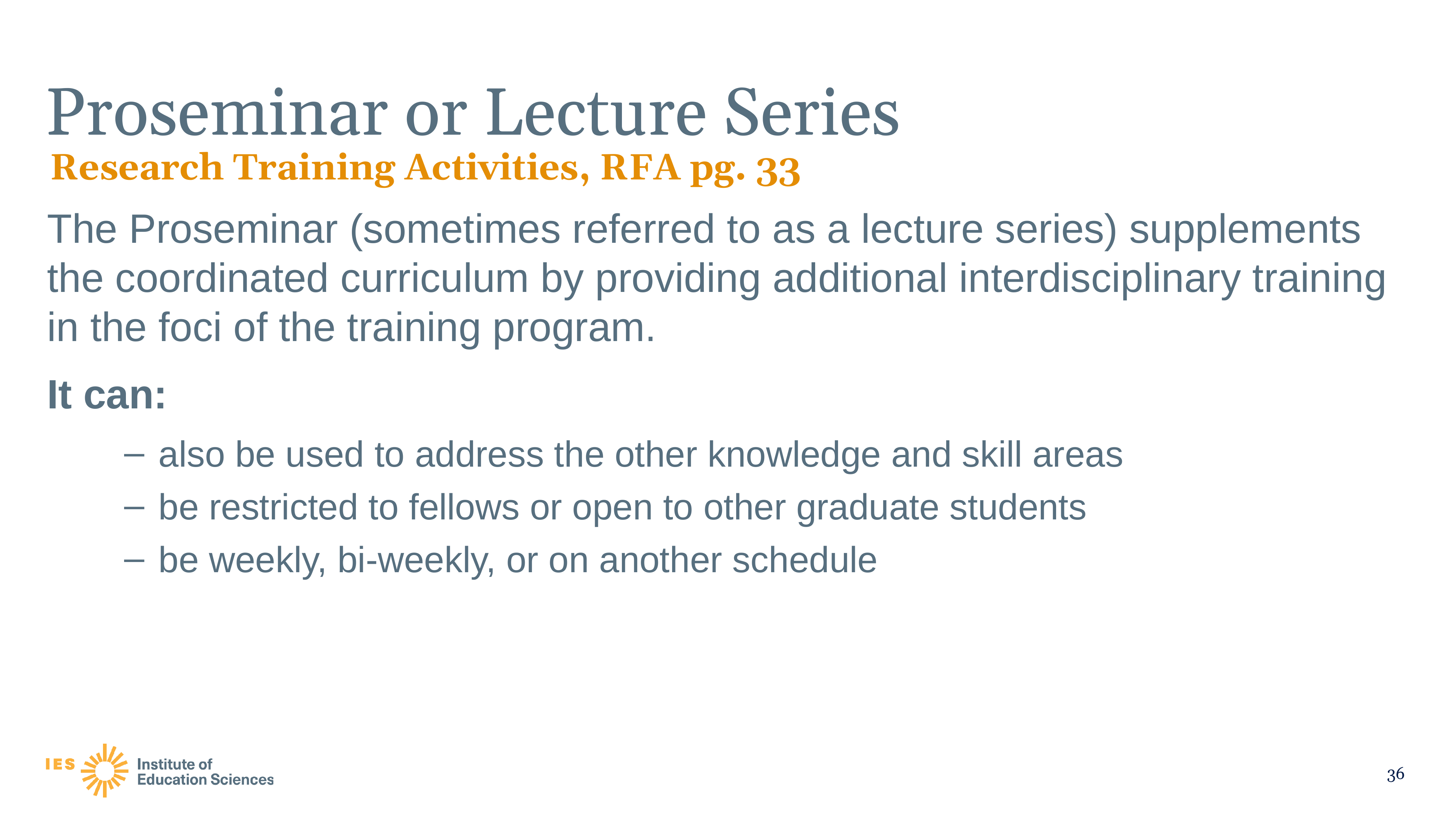

# Proseminar or Lecture Series
Research Training Activities, RFA pg. 33
The Proseminar (sometimes referred to as a lecture series) supplements the coordinated curriculum by providing additional interdisciplinary training in the foci of the training program.
It can:
also be used to address the other knowledge and skill areas
be restricted to fellows or open to other graduate students
be weekly, bi-weekly, or on another schedule

36